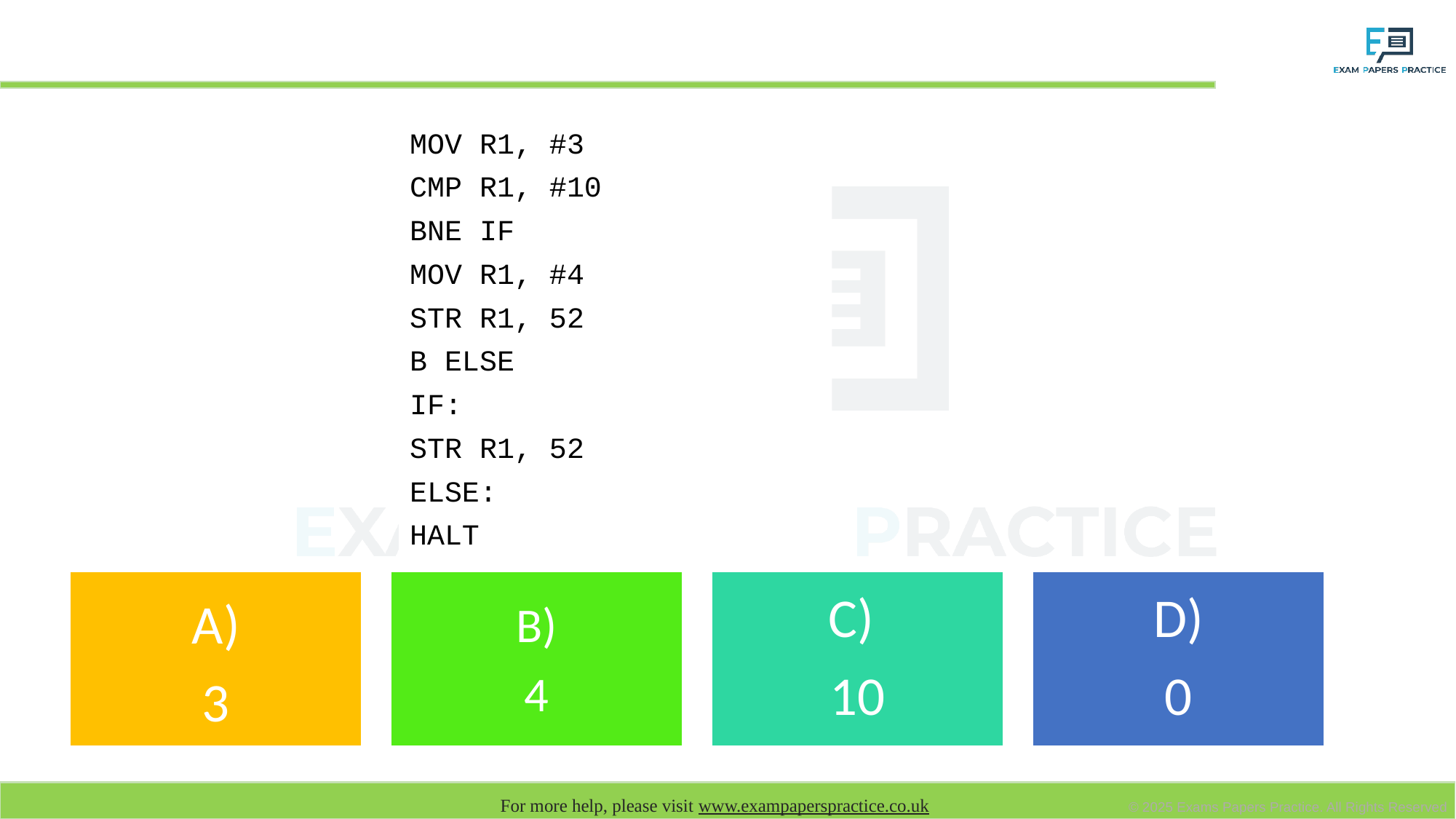

# What value is stored in memory address 52 once the assembly code below has been executed?
MOV R1, #3
CMP R1, #10
BNE IF
MOV R1, #4
STR R1, 52
B ELSE
IF:
STR R1, 52
ELSE:
HALT

A)
3

B)
4

C)
10
D)
0